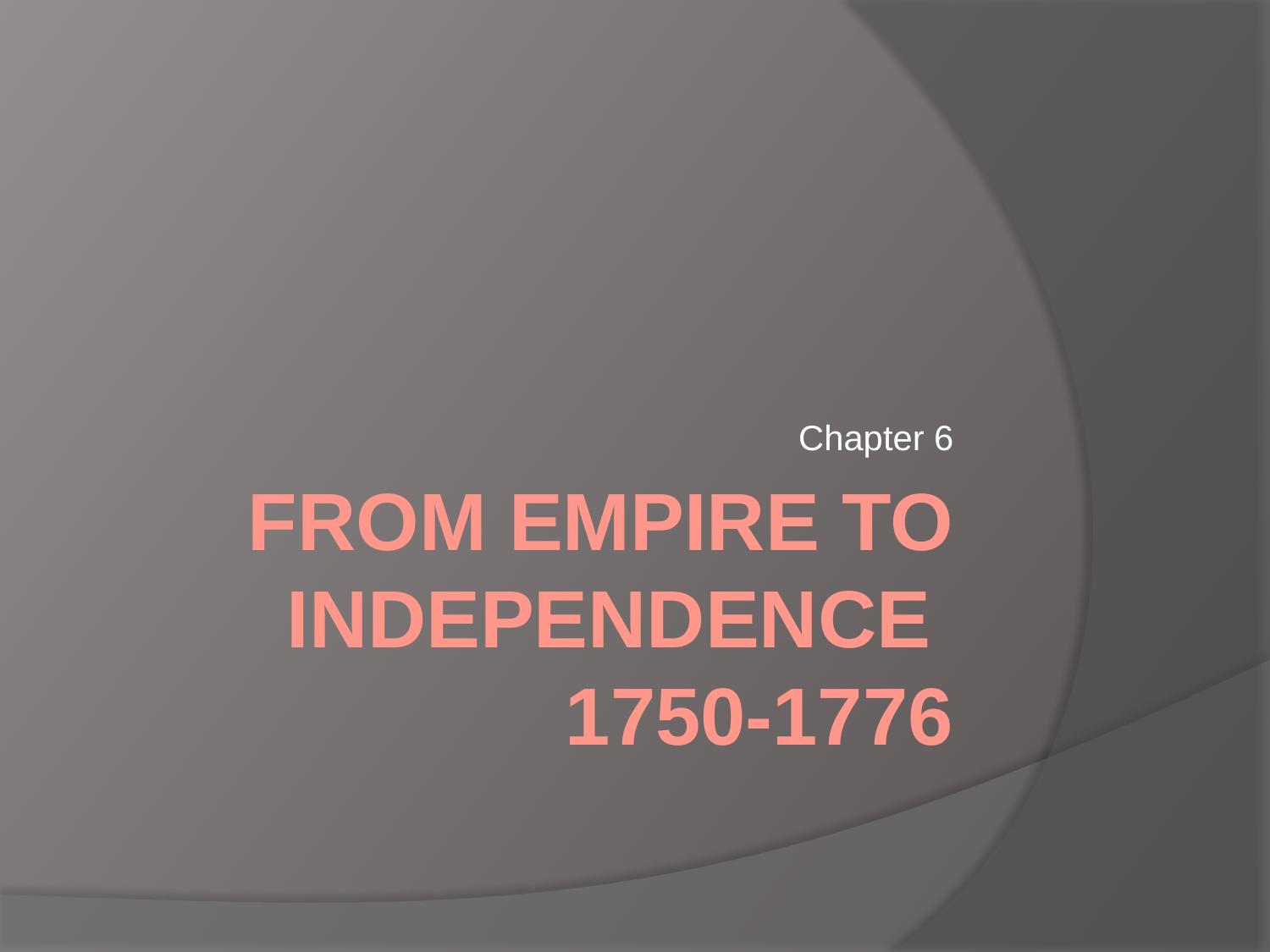

Chapter 6
# From Empire to Independence  1750-1776